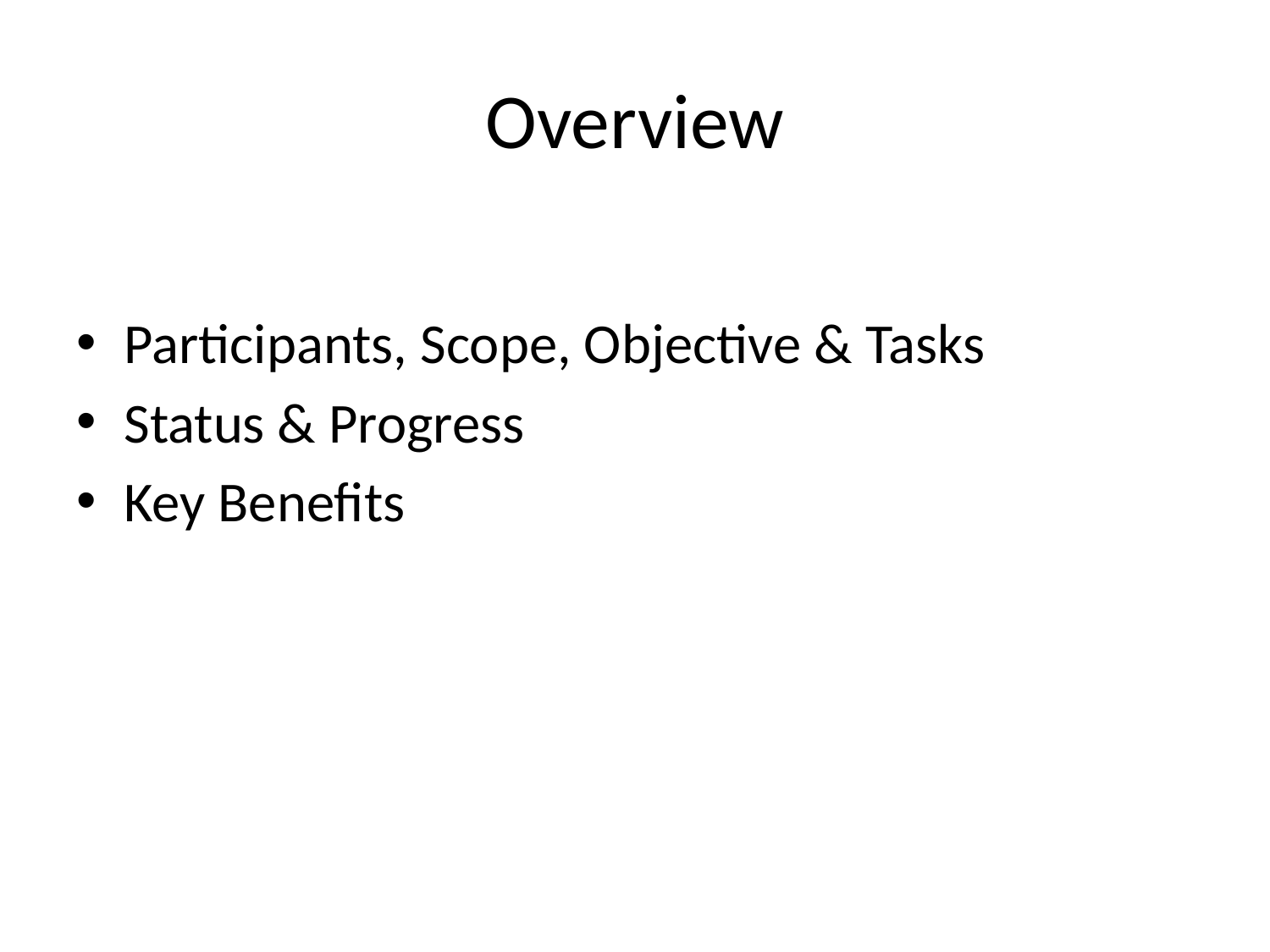

# Overview

Participants, Scope, Objective & Tasks
Status & Progress
Key Benefits